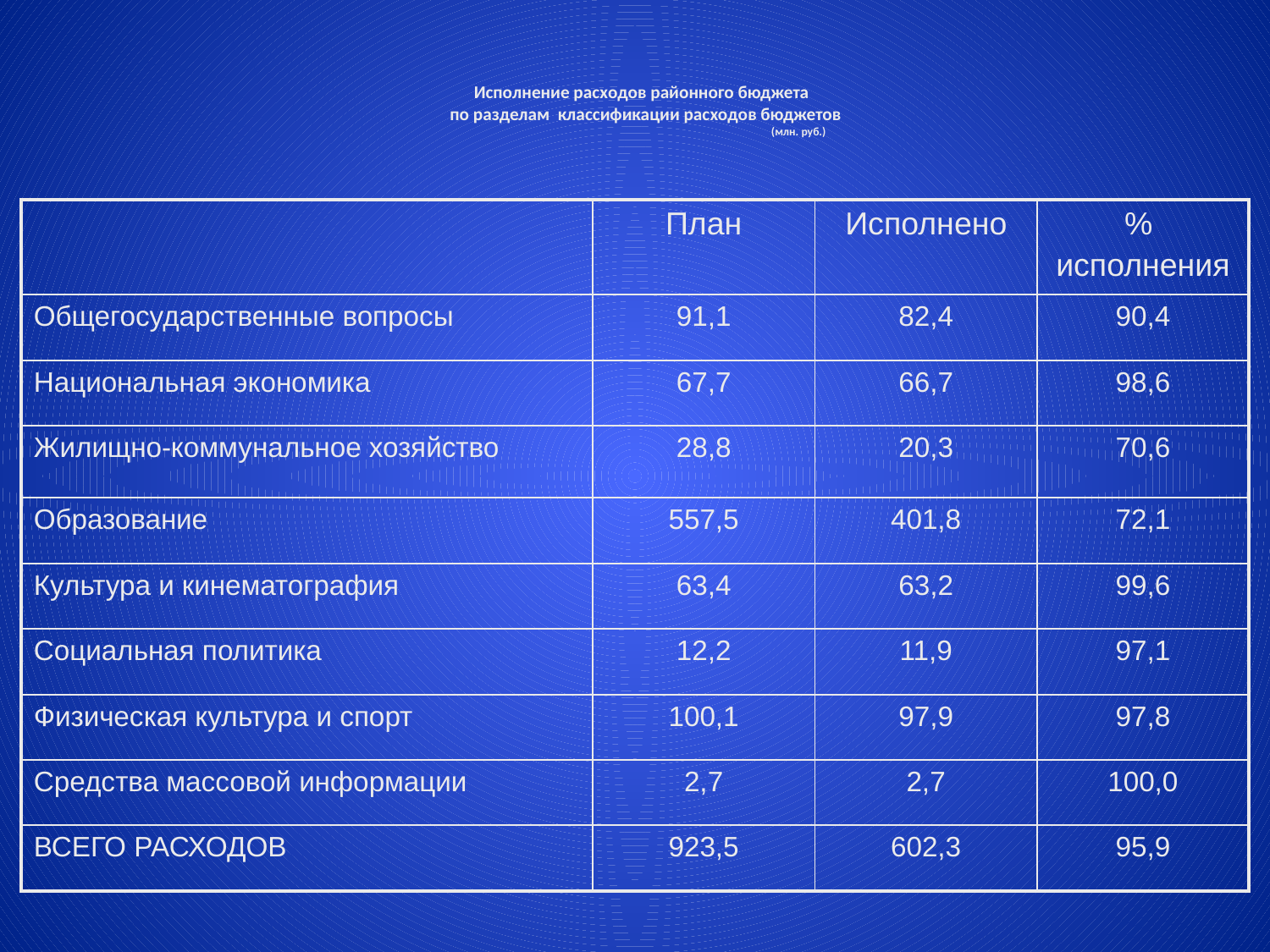

# Исполнение расходов районного бюджета по разделам  классификации расходов бюджетов (млн. руб.)
|  | План | Исполнено | % исполнения |
| --- | --- | --- | --- |
| Общегосударственные вопросы | 91,1 | 82,4 | 90,4 |
| Национальная экономика | 67,7 | 66,7 | 98,6 |
| Жилищно-коммунальное хозяйство | 28,8 | 20,3 | 70,6 |
| Образование | 557,5 | 401,8 | 72,1 |
| Культура и кинематография | 63,4 | 63,2 | 99,6 |
| Социальная политика | 12,2 | 11,9 | 97,1 |
| Физическая культура и спорт | 100,1 | 97,9 | 97,8 |
| Средства массовой информации | 2,7 | 2,7 | 100,0 |
| ВСЕГО РАСХОДОВ | 923,5 | 602,3 | 95,9 |